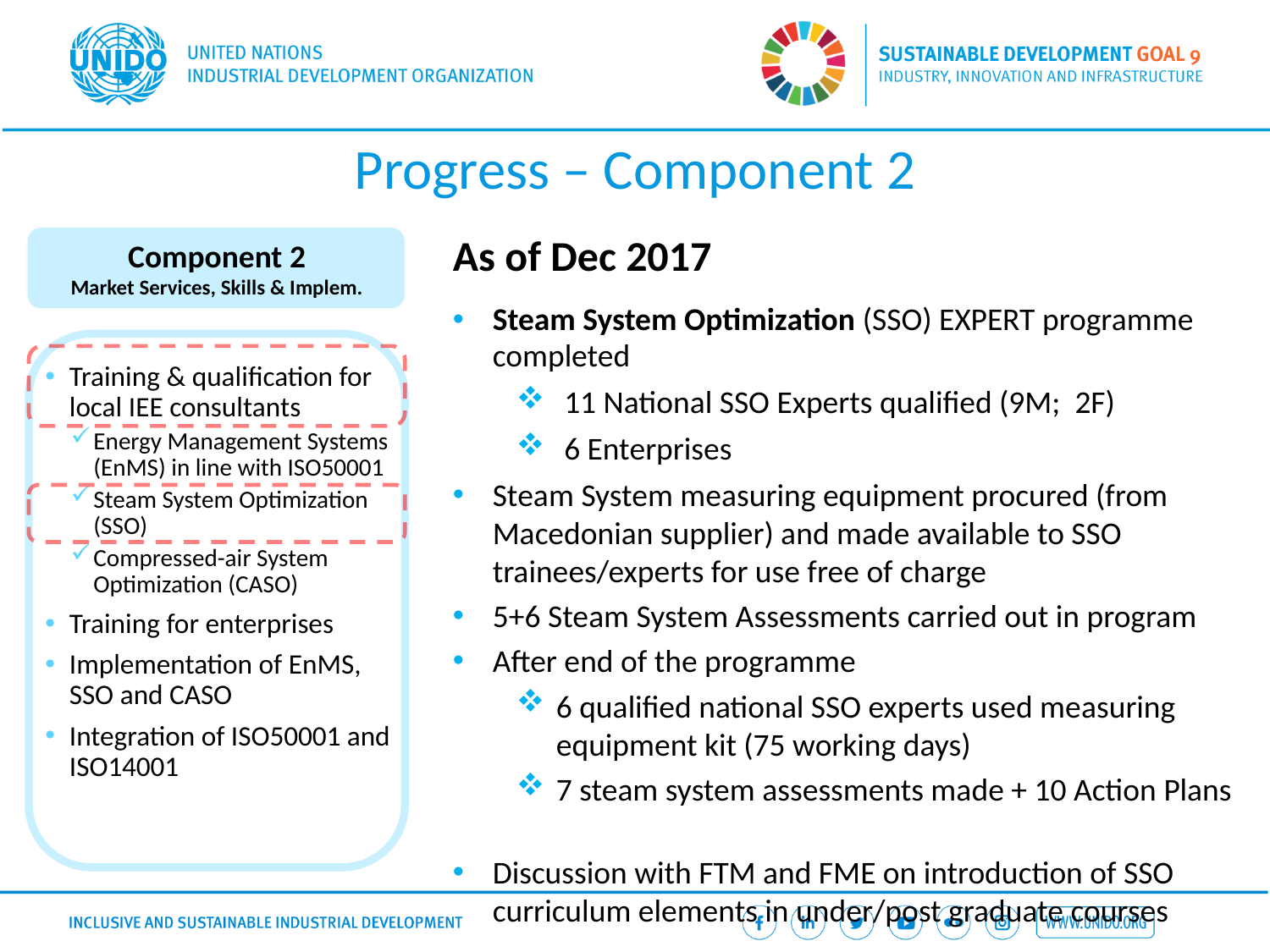

Progress – Component 2
As of Dec 2017
Steam System Optimization (SSO) EXPERT programme completed
11 National SSO Experts qualified (9M;  2F)
6 Enterprises
Steam System measuring equipment procured (from Macedonian supplier) and made available to SSO trainees/experts for use free of charge
5+6 Steam System Assessments carried out in program
After end of the programme
6 qualified national SSO experts used measuring equipment kit (75 working days)
7 steam system assessments made + 10 Action Plans
Discussion with FTM and FME on introduction of SSO curriculum elements in under/post graduate courses

Component 2
Market Services, Skills & Implem.

Training & qualification for local IEE consultants
Energy Management Systems (EnMS) in line with ISO50001
Steam System Optimization (SSO)
Compressed-air System Optimization (CASO)
Training for enterprises
Implementation of EnMS, SSO and CASO
Integration of ISO50001 and ISO14001

14